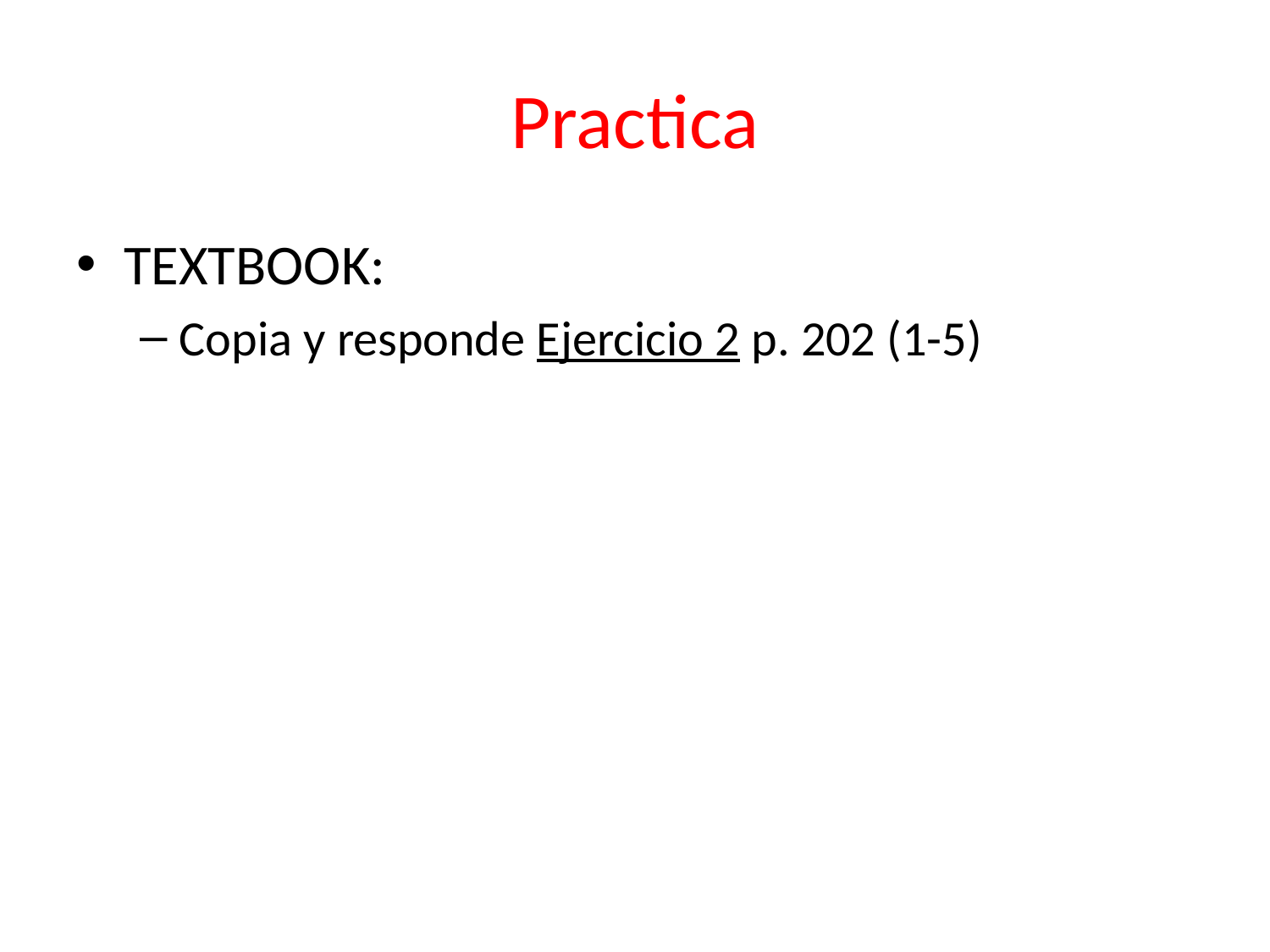

# Practica
TEXTBOOK:
Copia y responde Ejercicio 2 p. 202 (1-5)